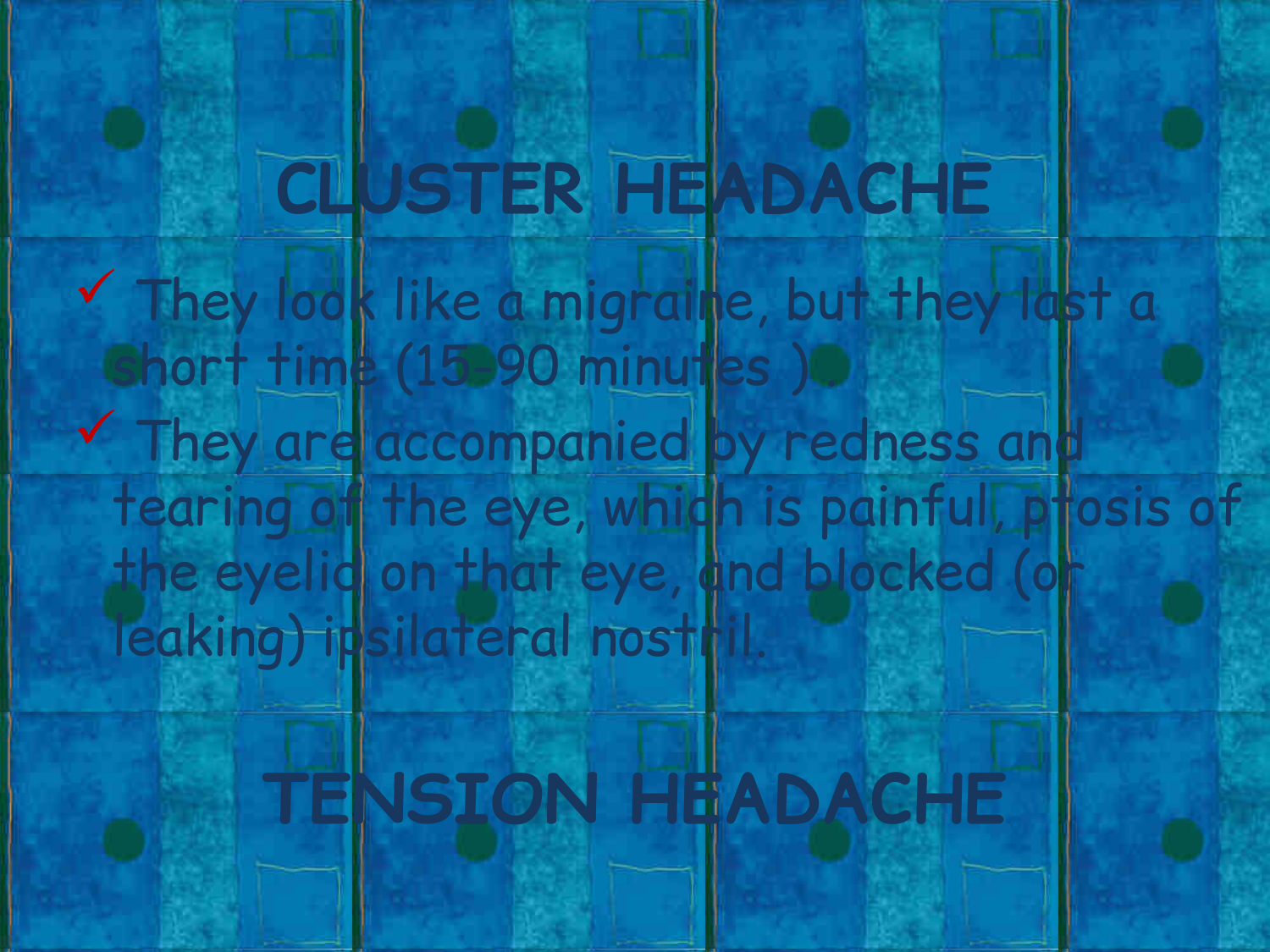

CLUSTER HEADACHE

 They look like a migraine, but they last a short time (15-90 minutes ) .
 They are accompanied by redness and tearing of the eye, which is painful, ptosis of the eyelid on that eye, and blocked (or leaking) ipsilateral nostril.

TENSION HEADACHE